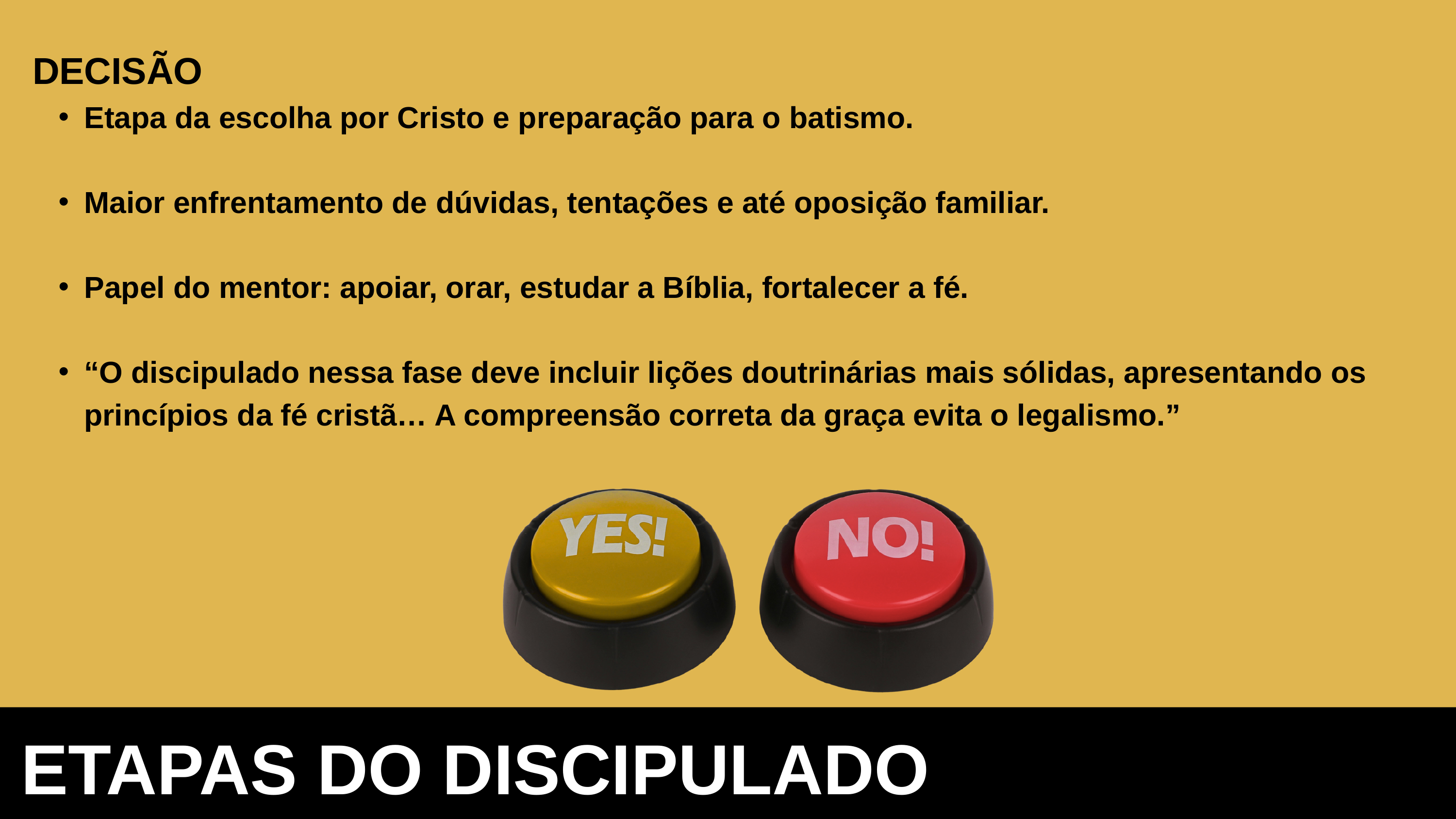

DECISÃO
Etapa da escolha por Cristo e preparação para o batismo.

Maior enfrentamento de dúvidas, tentações e até oposição familiar.

Papel do mentor: apoiar, orar, estudar a Bíblia, fortalecer a fé.

“O discipulado nessa fase deve incluir lições doutrinárias mais sólidas, apresentando os princípios da fé cristã… A compreensão correta da graça evita o legalismo.”

ETAPAS DO DISCIPULADO